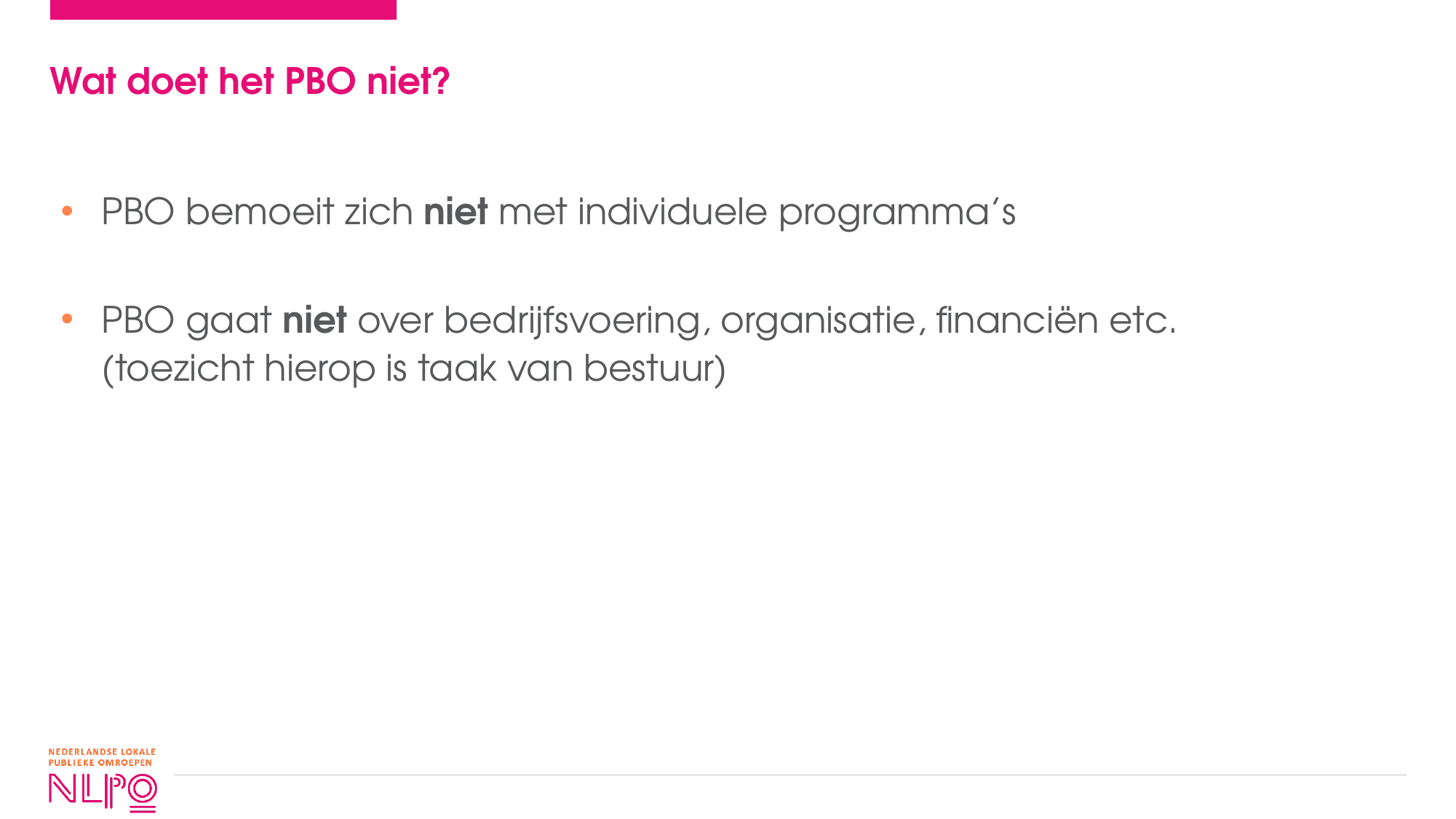

# Wat doet het PBO niet?

PBO bemoeit zich niet met individuele programma’s

PBO gaat niet over bedrijfsvoering, organisatie, financiën etc. (toezicht hierop is taak van bestuur)